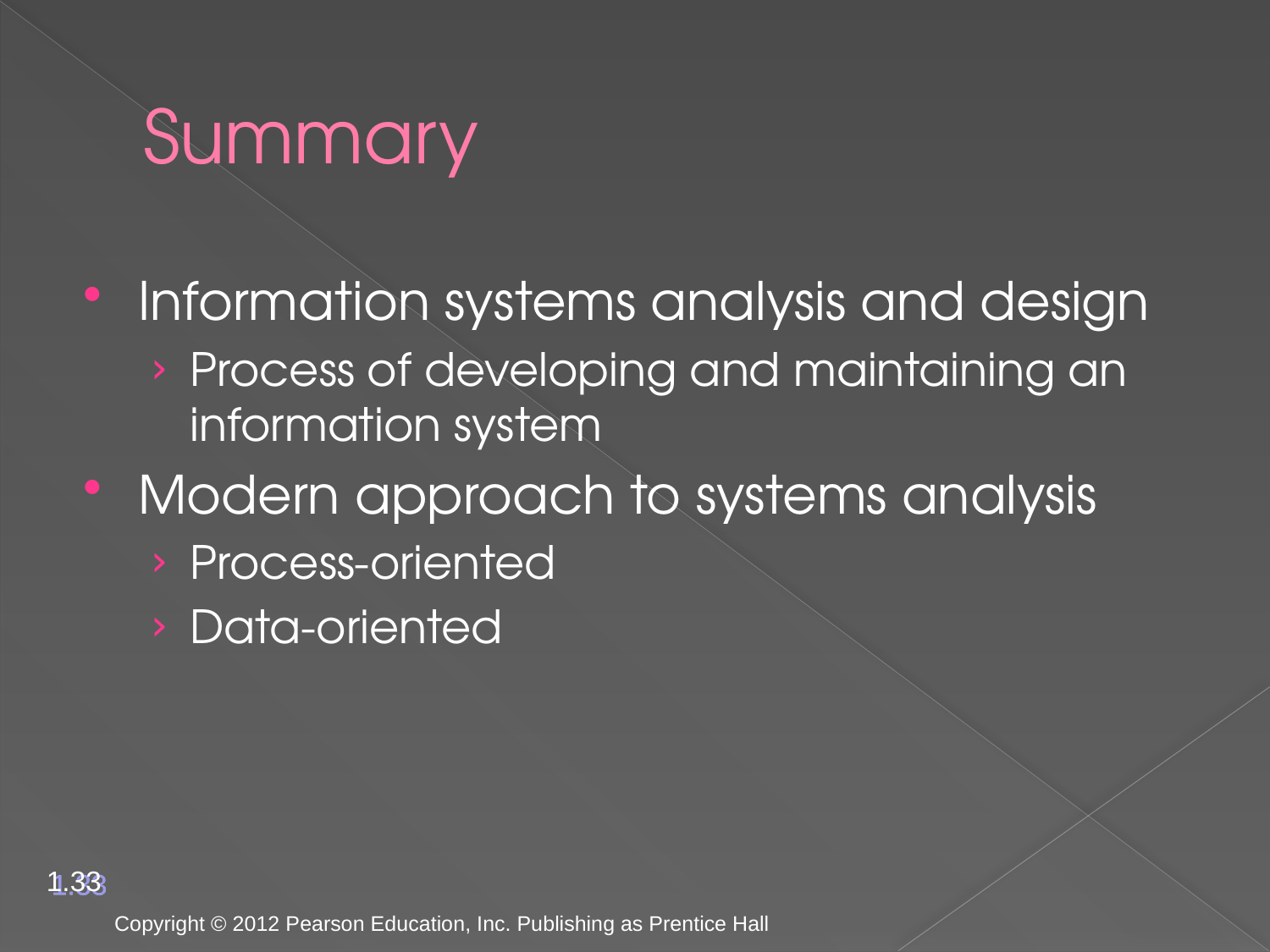

# Summary
Information systems analysis and design
Process of developing and maintaining an information system
Modern approach to systems analysis
Process-oriented
Data-oriented

1.33
Copyright © 2012 Pearson Education, Inc. Publishing as Prentice Hall